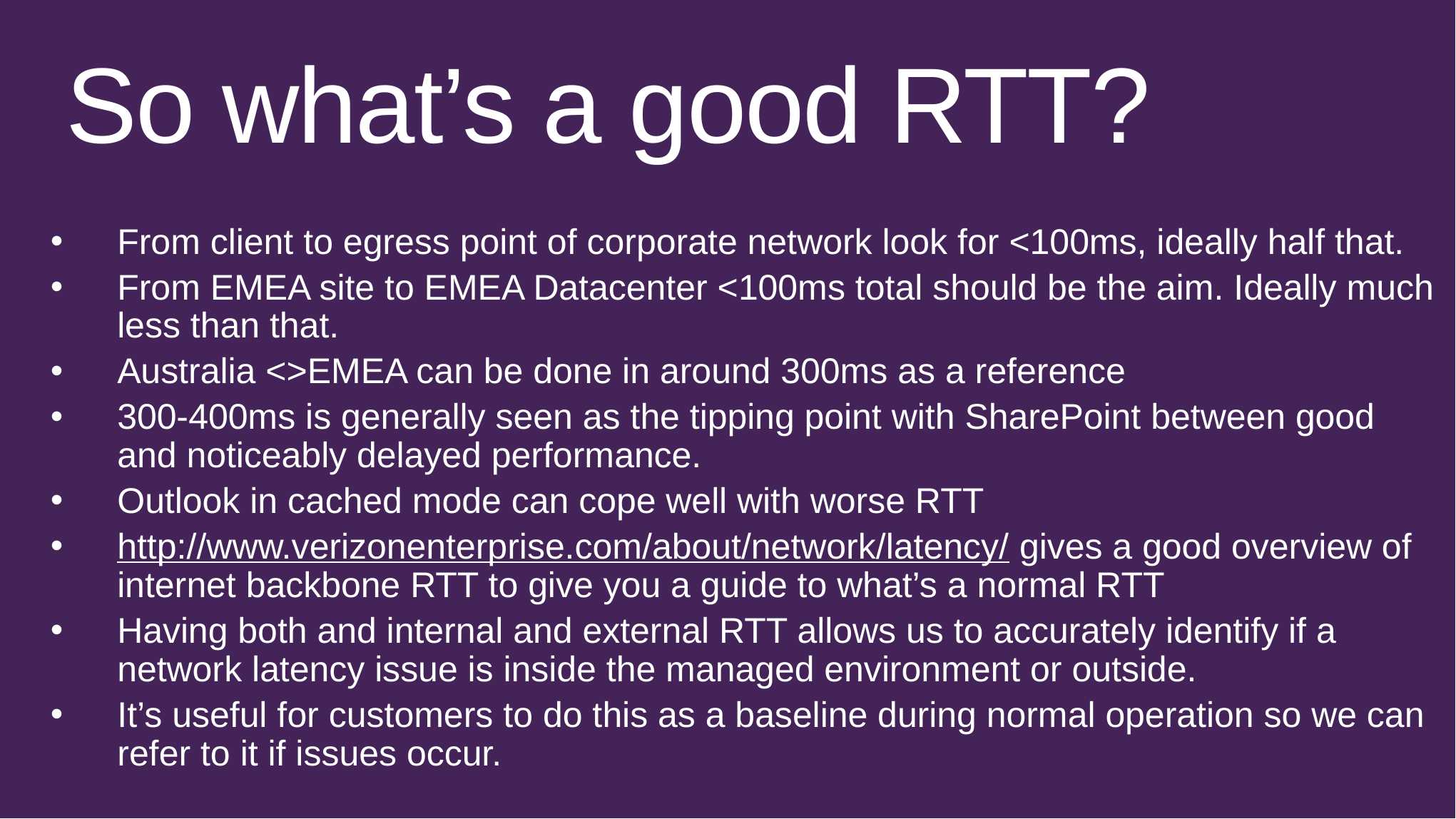

# So what’s a good RTT?

From client to egress point of corporate network look for <100ms, ideally half that.
From EMEA site to EMEA Datacenter <100ms total should be the aim. Ideally much less than that.
Australia <>EMEA can be done in around 300ms as a reference
300-400ms is generally seen as the tipping point with SharePoint between good and noticeably delayed performance.
Outlook in cached mode can cope well with worse RTT
http://www.verizonenterprise.com/about/network/latency/ gives a good overview of internet backbone RTT to give you a guide to what’s a normal RTT
Having both and internal and external RTT allows us to accurately identify if a network latency issue is inside the managed environment or outside.
It’s useful for customers to do this as a baseline during normal operation so we can refer to it if issues occur.